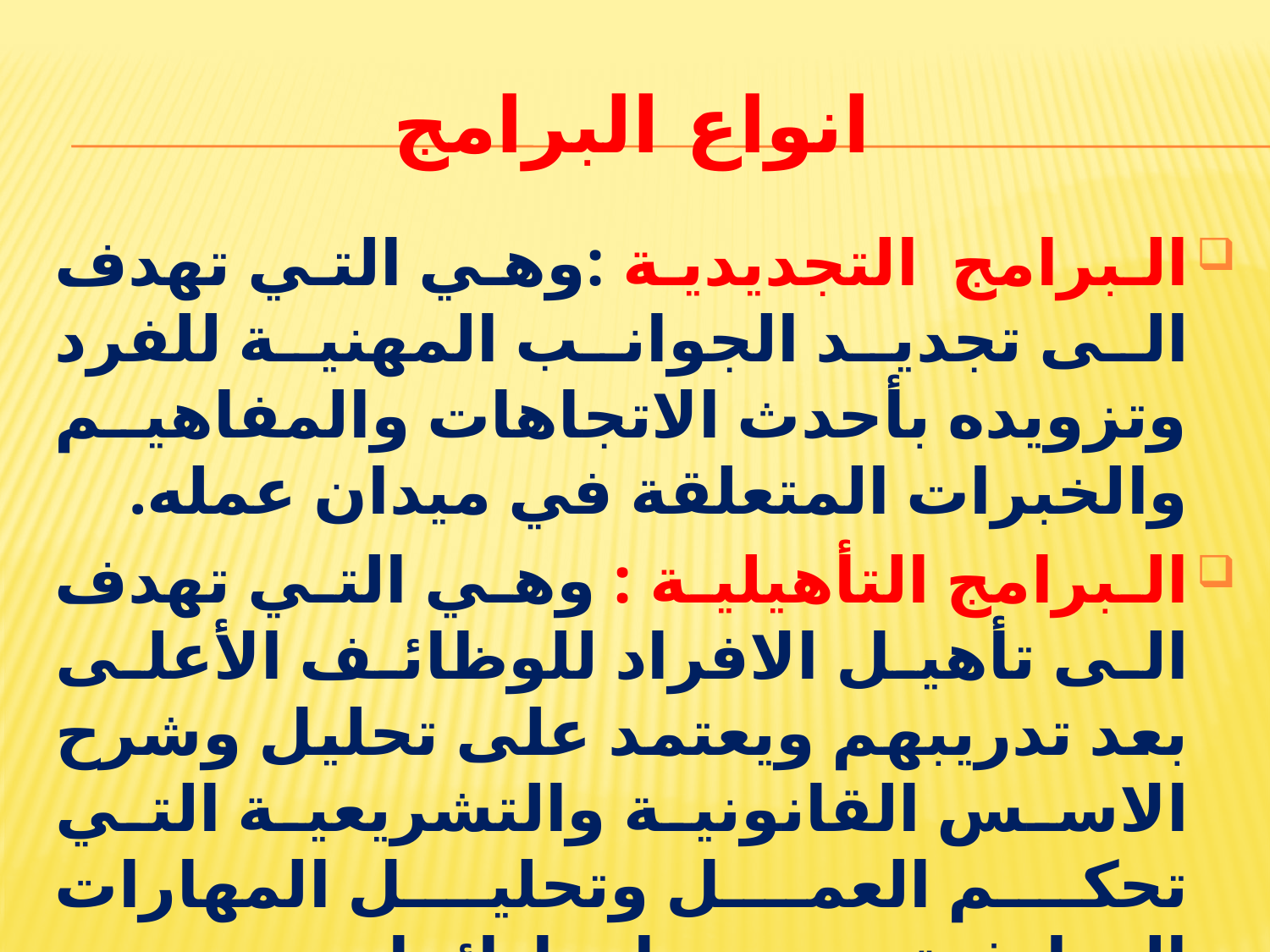

# انواع البرامج
البرامج  التجديدية :وهي التي تهدف الى تجديد الجوانب المهنية للفرد وتزويده بأحدث الاتجاهات والمفاهيم والخبرات المتعلقة في ميدان عمله.
البرامج التأهيلية : وهي التي تهدف الى تأهيل الافراد للوظائف الأعلى بعد تدريبهم ويعتمد على تحليل وشرح الاسس القانونية والتشريعية التي تحكم العمل وتحليل المهارات الوظيفية ومستويات ادائها .